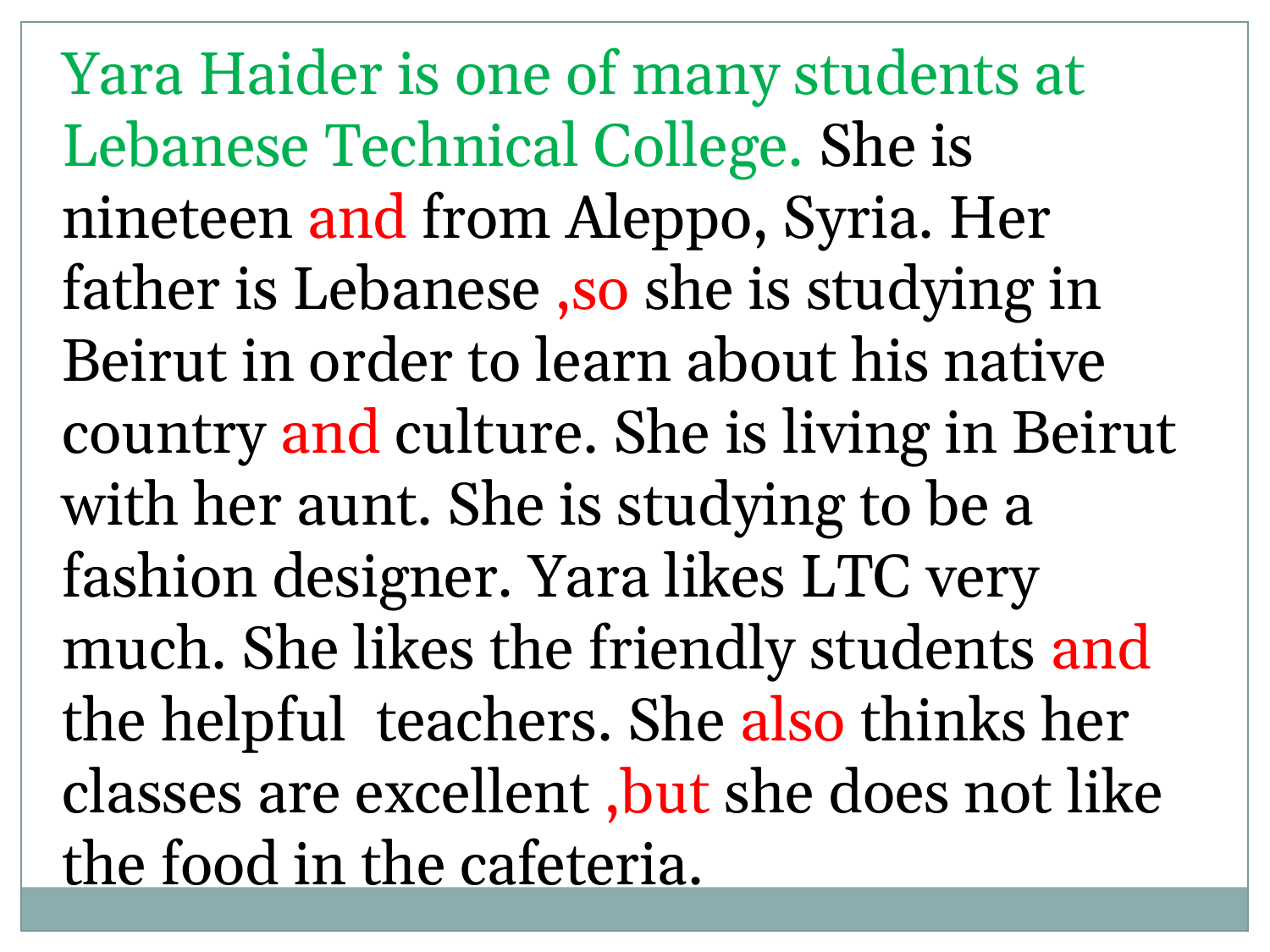

Yara Haider is one of many students at Lebanese Technical College. She is nineteen and from Aleppo, Syria. Her father is Lebanese ,so she is studying in Beirut in order to learn about his native country and culture. She is living in Beirut with her aunt. She is studying to be a fashion designer. Yara likes LTC very much. She likes the friendly students and the helpful  teachers. She also thinks her classes are excellent ,but she does not like the food in the cafeteria.